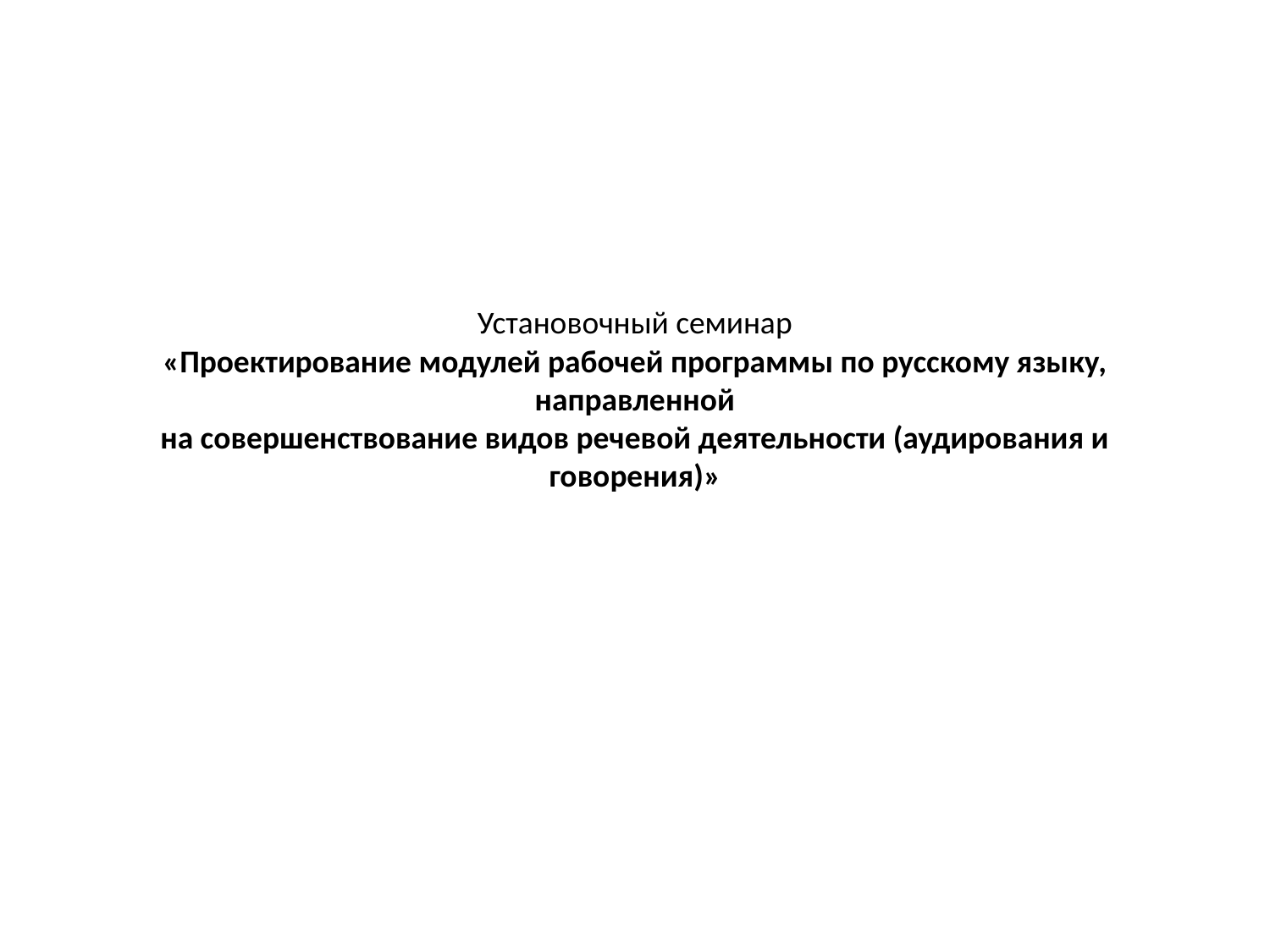

# Установочный семинар «Проектирование модулей рабочей программы по русскому языку, направленной на совершенствование видов речевой деятельности (аудирования и говорения)»